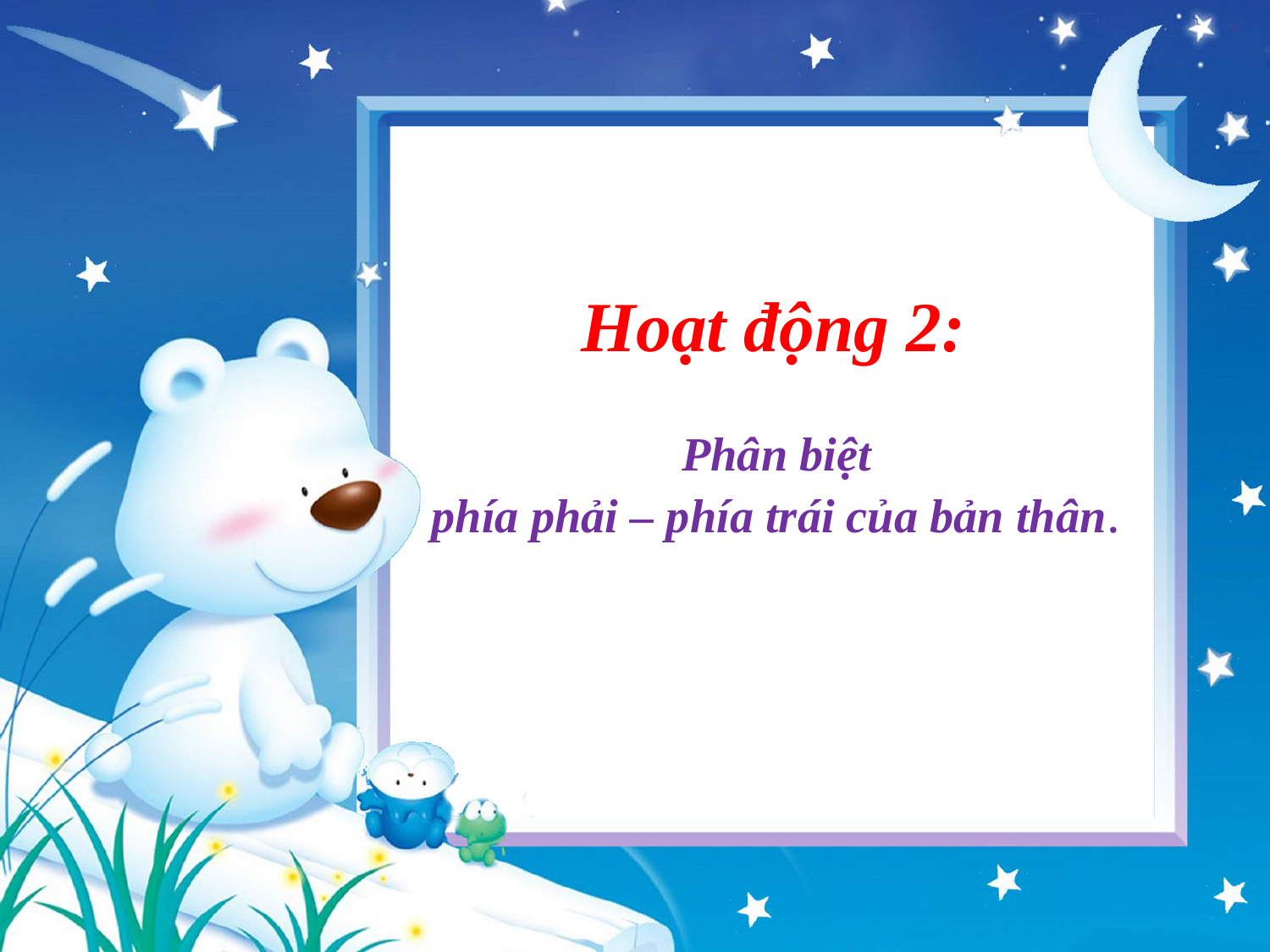

Hoạt động 2:

Phân biệt
phía phải – phía trái của bản thân.